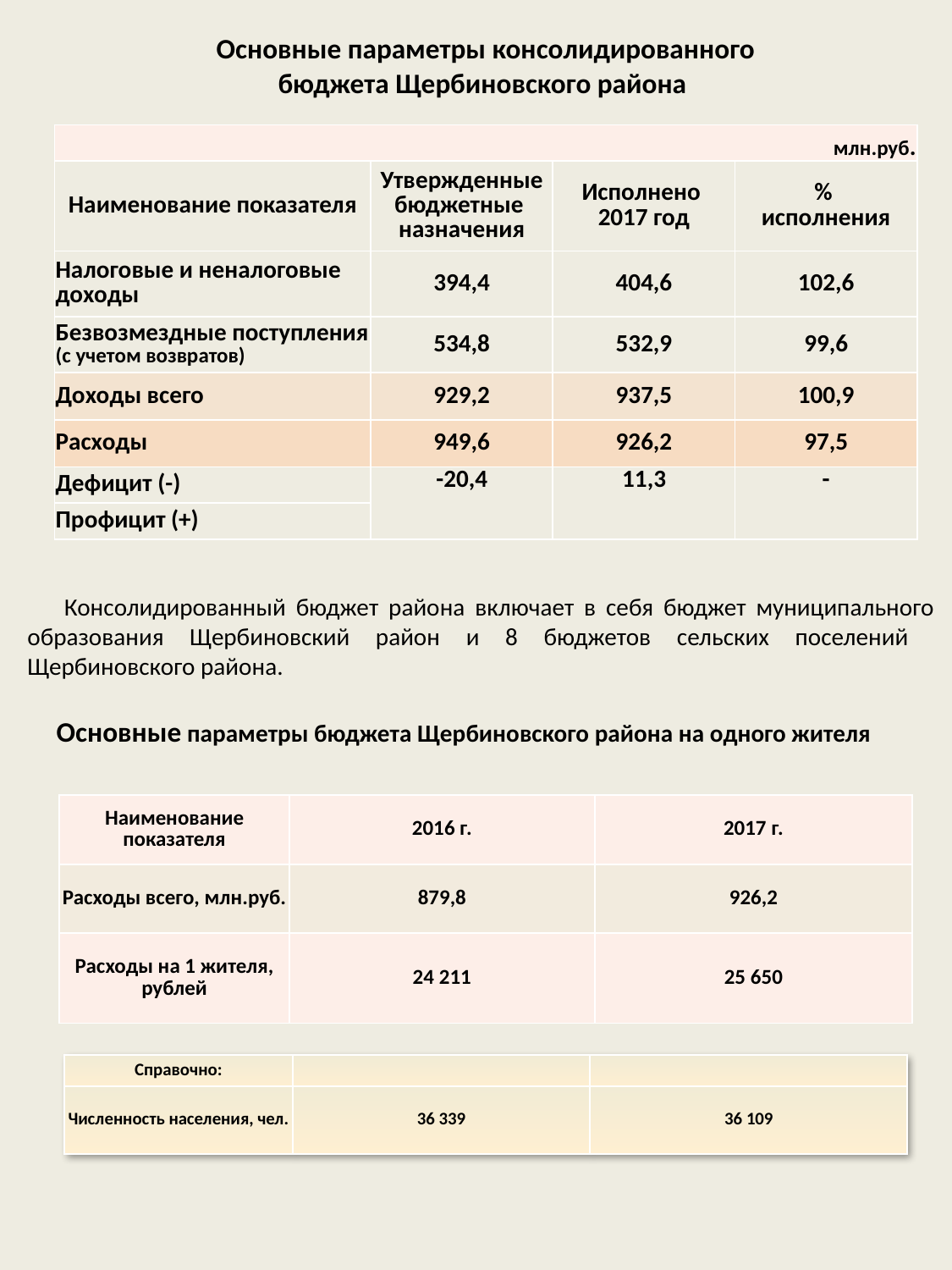

Основные параметры консолидированного
бюджета Щербиновского района
| млн.руб. |  |  |  |
| --- | --- | --- | --- |
| Наименование показателя | Утвержденные бюджетные назначения | Исполнено 2017 год | % исполнения |
| Налоговые и неналоговые доходы | 394,4 | 404,6 | 102,6 |
| Безвозмездные поступления (с учетом возвратов) | 534,8 | 532,9 | 99,6 |
| Доходы всего | 929,2 | 937,5 | 100,9 |
| Расходы | 949,6 | 926,2 | 97,5 |
| Дефицит (-) | -20,4 | 11,3 | - |
| Профицит (+) |  |  |  |
Консолидированный бюджет района включает в себя бюджет муниципального образования Щербиновский район и 8 бюджетов сельских поселений  Щербиновского района.
Основные параметры бюджета Щербиновского района на одного жителя
| Наименование показателя | 2016 г. | 2017 г. |
| --- | --- | --- |
| Расходы всего, млн.руб. | 879,8 | 926,2 |
| Расходы на 1 жителя, рублей | 24 211 | 25 650 |
| Справочно: |  |  |
| --- | --- | --- |
| Численность населения, чел. | 36 339 | 36 109 |